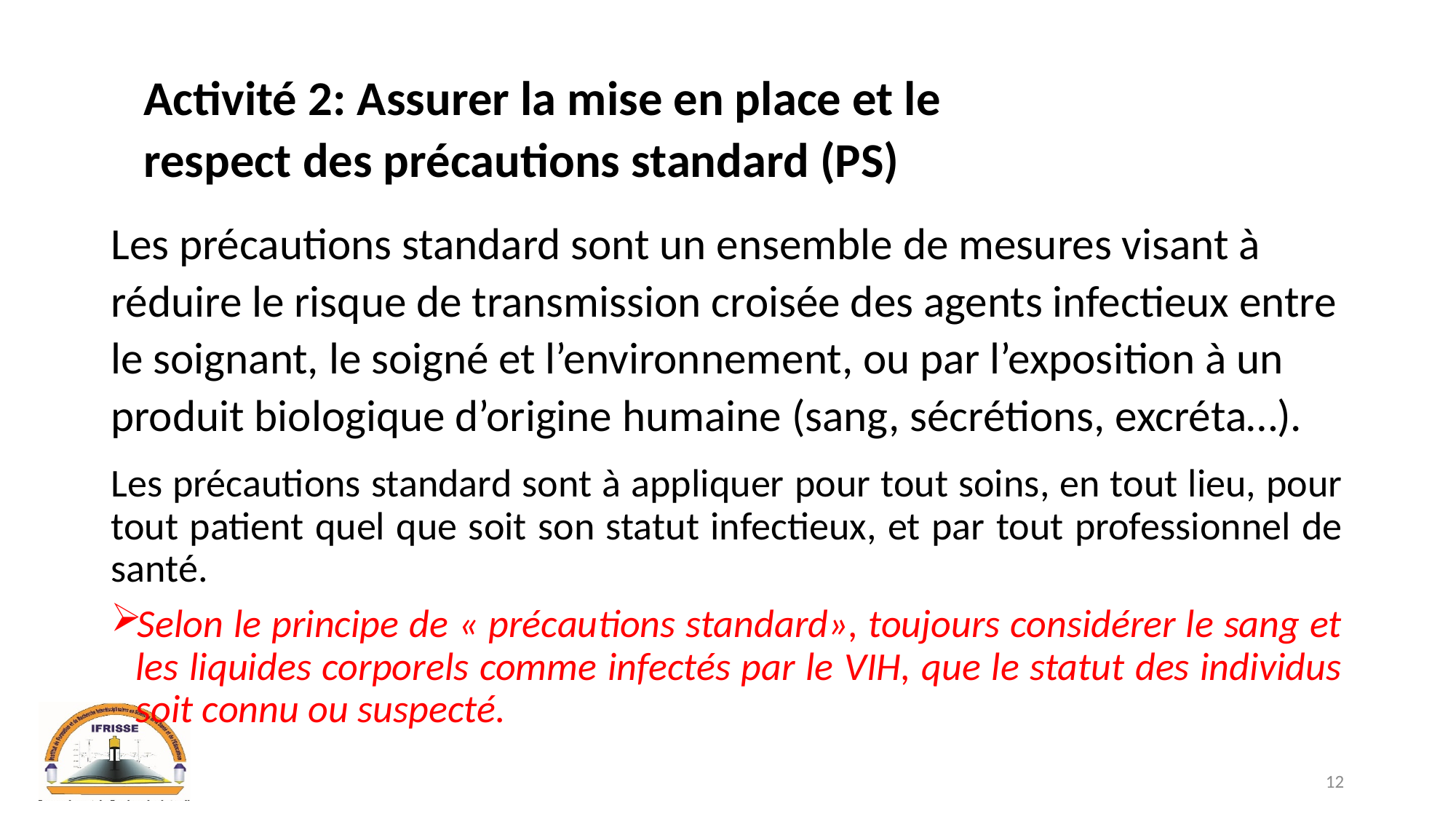

# Activité 2: Assurer la mise en place et le respect des précautions standard (PS)
Les précautions standard sont un ensemble de mesures visant à réduire le risque de transmission croisée des agents infectieux entre le soignant, le soigné et l’environnement, ou par l’exposition à un produit biologique d’origine humaine (sang, sécrétions, excréta…).
Les précautions standard sont à appliquer pour tout soins, en tout lieu, pour tout patient quel que soit son statut infectieux, et par tout professionnel de santé.
Selon le principe de « précautions standard», toujours considérer le sang et les liquides corporels comme infectés par le VIH, que le statut des individus soit connu ou suspecté.
12